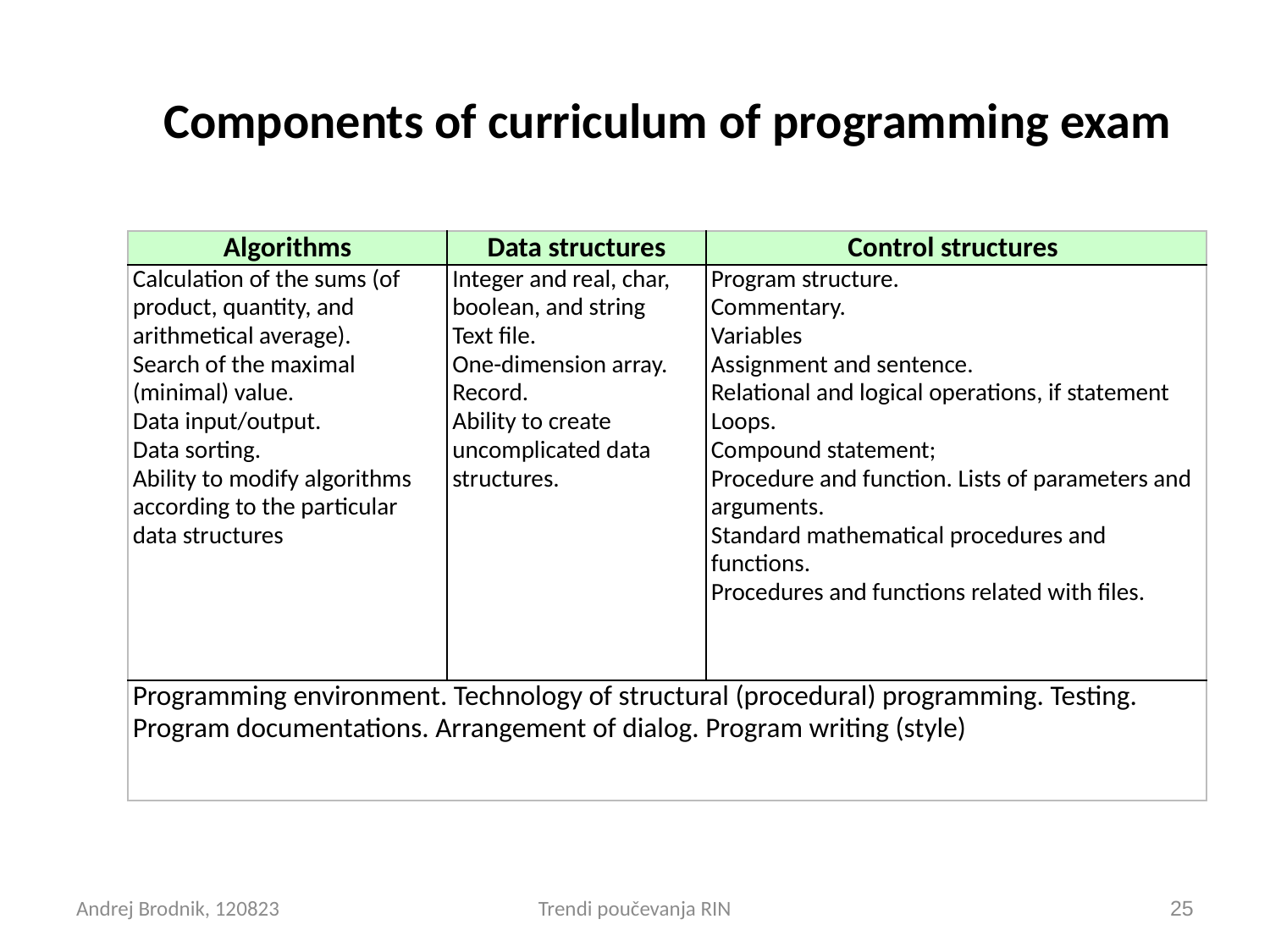

# Components of curriculum of programming exam
| Algorithms | Data structures | Control structures |
| --- | --- | --- |
| Calculation of the sums (of product, quantity, and arithmetical average). Search of the maximal (minimal) value. Data input/output. Data sorting. Ability to modify algorithms according to the particular data structures | Integer and real, char, boolean, and string Text file. One-dimension array. Record. Ability to create uncomplicated data structures. | Program structure. Commentary. Variables Assignment and sentence. Relational and logical operations, if statement Loops. Compound statement; Procedure and function. Lists of parameters and arguments. Standard mathematical procedures and functions. Procedures and functions related with files. |
| Programming environment. Technology of structural (procedural) programming. Testing. Program documentations. Arrangement of dialog. Program writing (style) |  |  |
Andrej Brodnik, 120823
Trendi poučevanja RIN
25